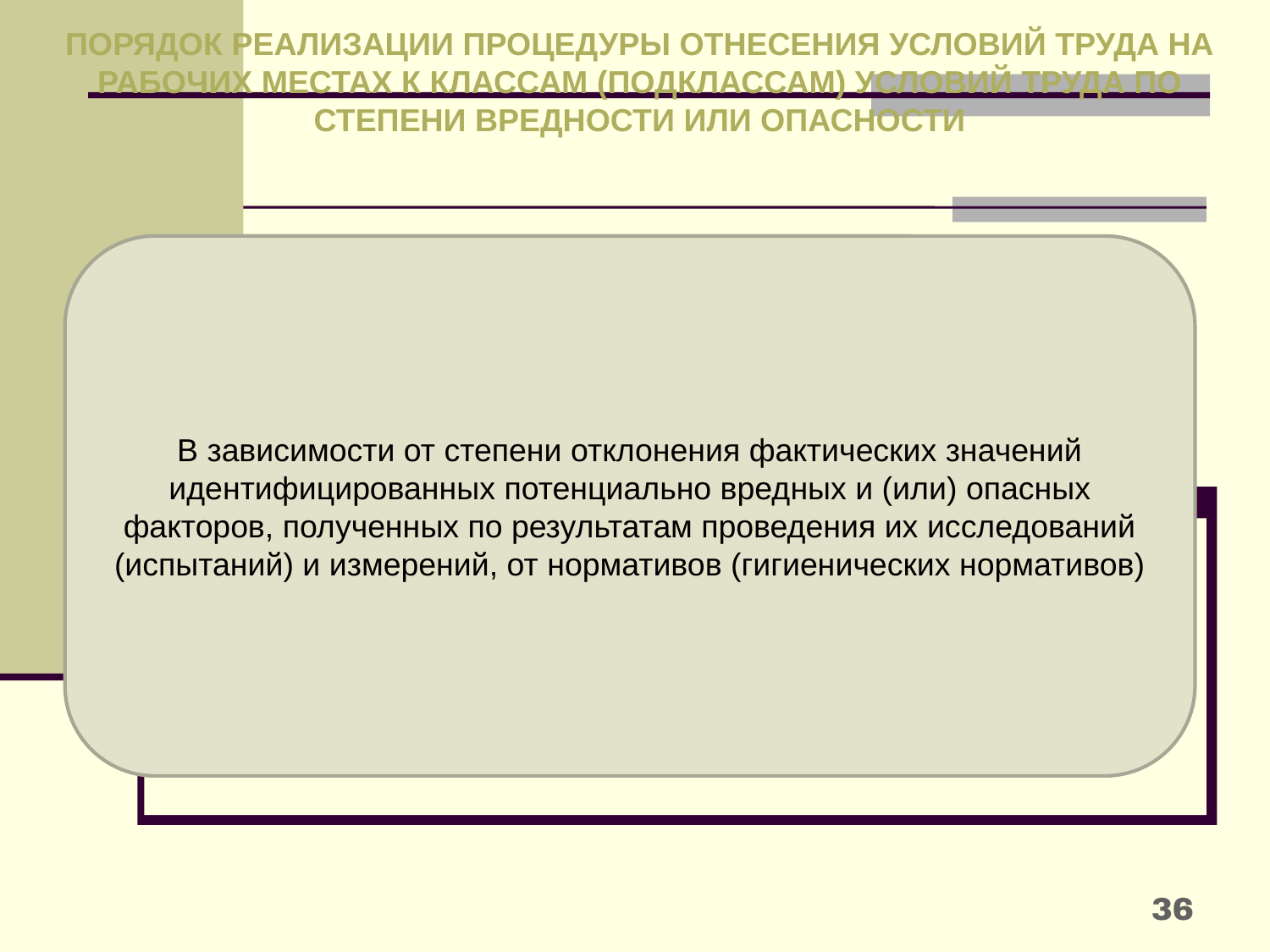

ПОРЯДОК РЕАЛИЗАЦИИ ПРОЦЕДУРЫ отнесения условий труда на рабочих местах к классам (подклассам) условий труда по степени вредности или опасности
В зависимости от степени отклонения фактических значений идентифицированных потенциально вредных и (или) опасных факторов, полученных по результатам проведения их исследований (испытаний) и измерений, от нормативов (гигиенических нормативов)
36